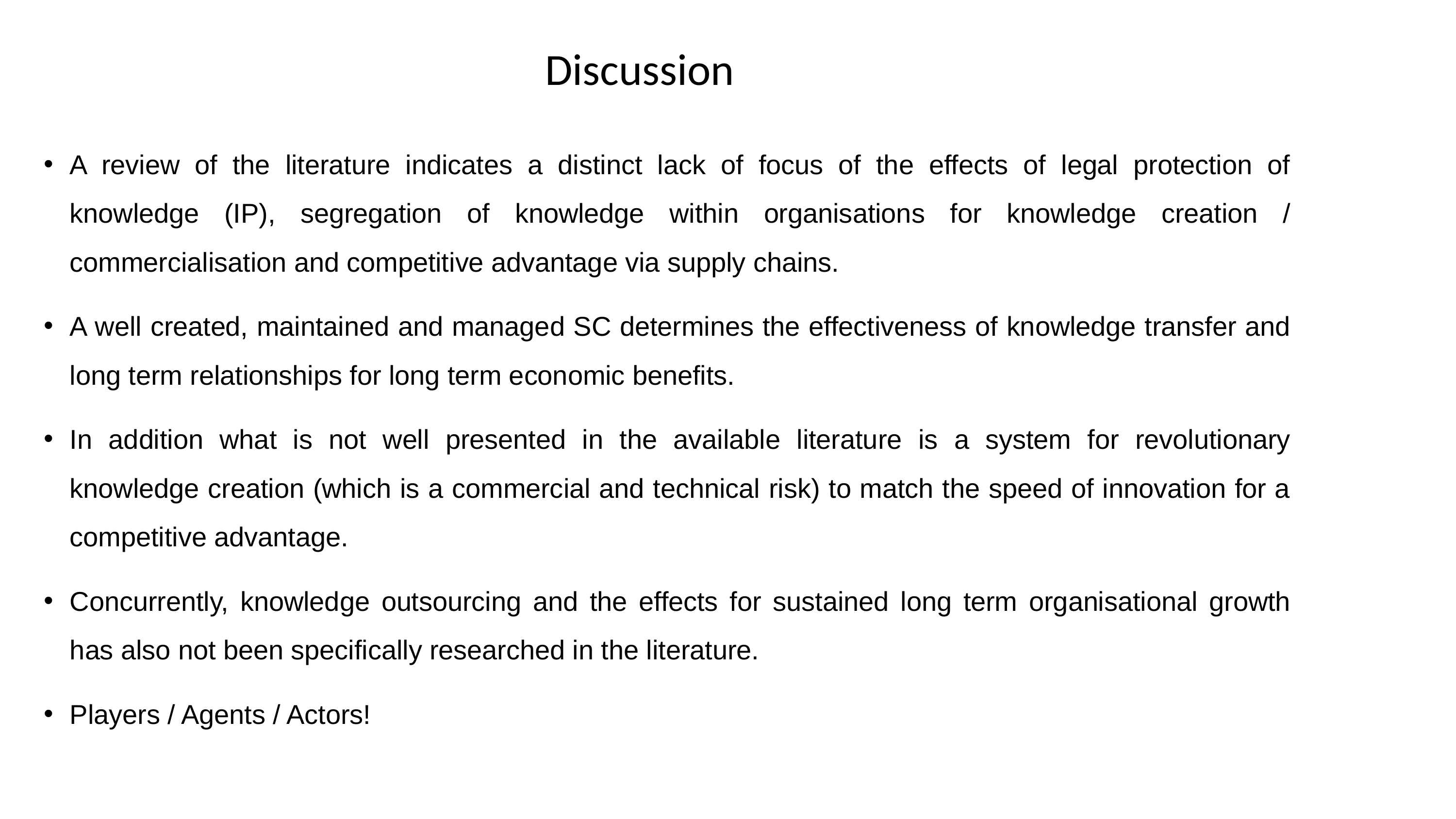

# Discussion
A review of the literature indicates a distinct lack of focus of the effects of legal protection of knowledge (IP), segregation of knowledge within organisations for knowledge creation / commercialisation and competitive advantage via supply chains.
A well created, maintained and managed SC determines the effectiveness of knowledge transfer and long term relationships for long term economic benefits.
In addition what is not well presented in the available literature is a system for revolutionary knowledge creation (which is a commercial and technical risk) to match the speed of innovation for a competitive advantage.
Concurrently, knowledge outsourcing and the effects for sustained long term organisational growth has also not been specifically researched in the literature.
Players / Agents / Actors!